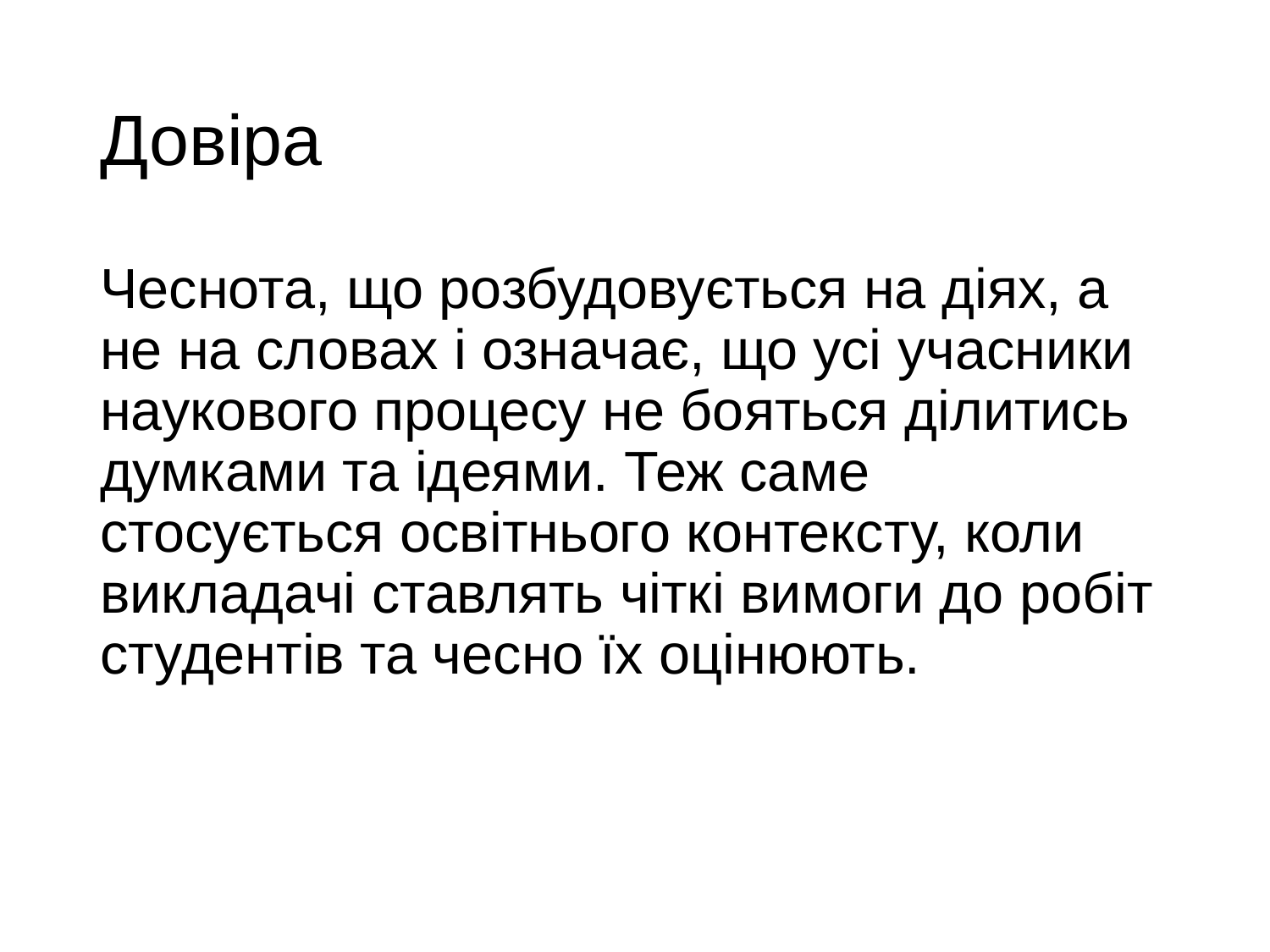

# Довіра
Чеснота, що розбудовується на діях, а не на словах і означає, що усі учасники наукового процесу не бояться ділитись думками та ідеями. Теж саме стосується освітнього контексту, коли викладачі ставлять чіткі вимоги до робіт студентів та чесно їх оцінюють.